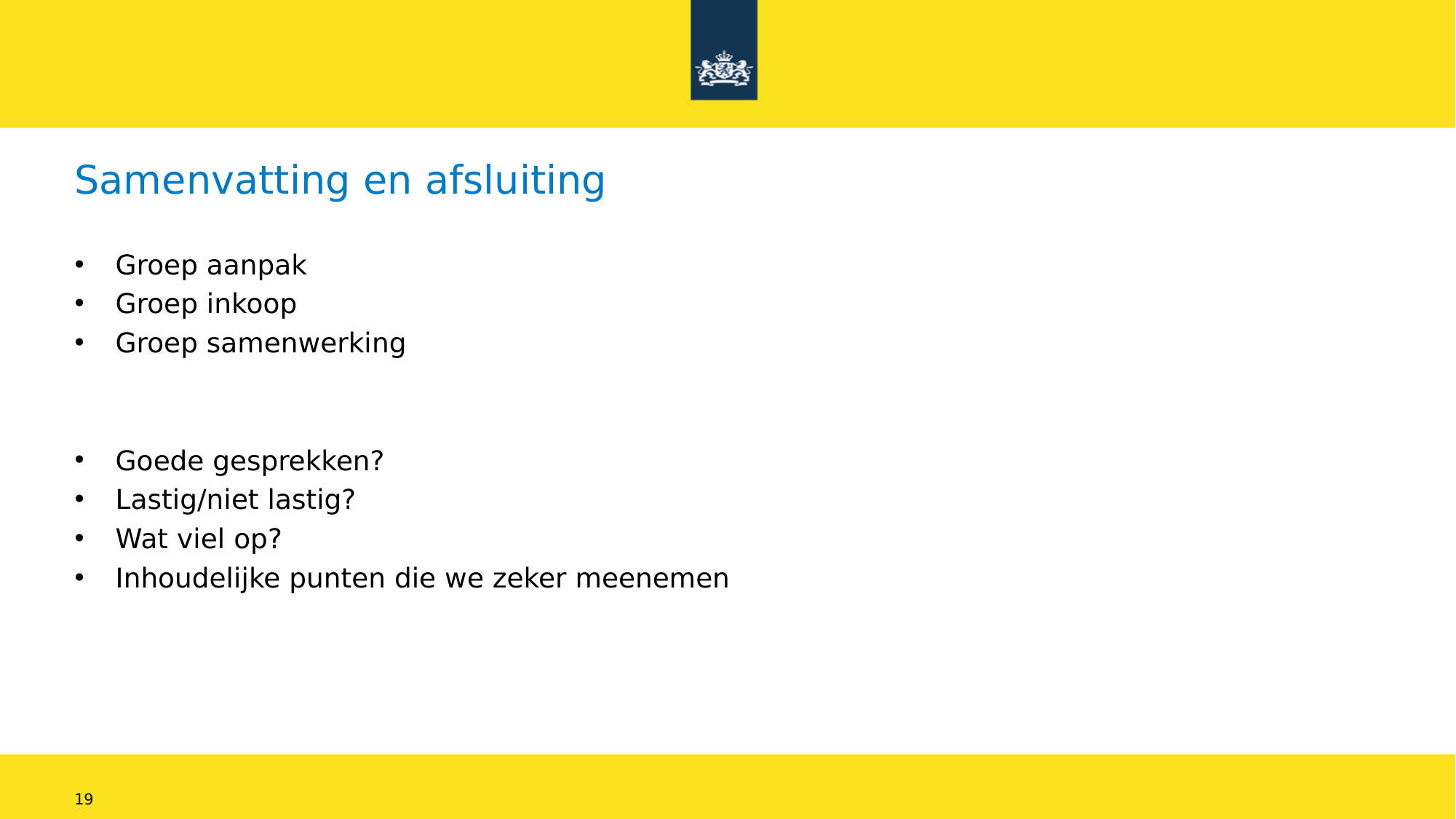

# Samenvatting en afsluiting
Groep aanpak
Groep inkoop
Groep samenwerking

Goede gesprekken?
Lastig/niet lastig?
Wat viel op?
Inhoudelijke punten die we zeker meenemen